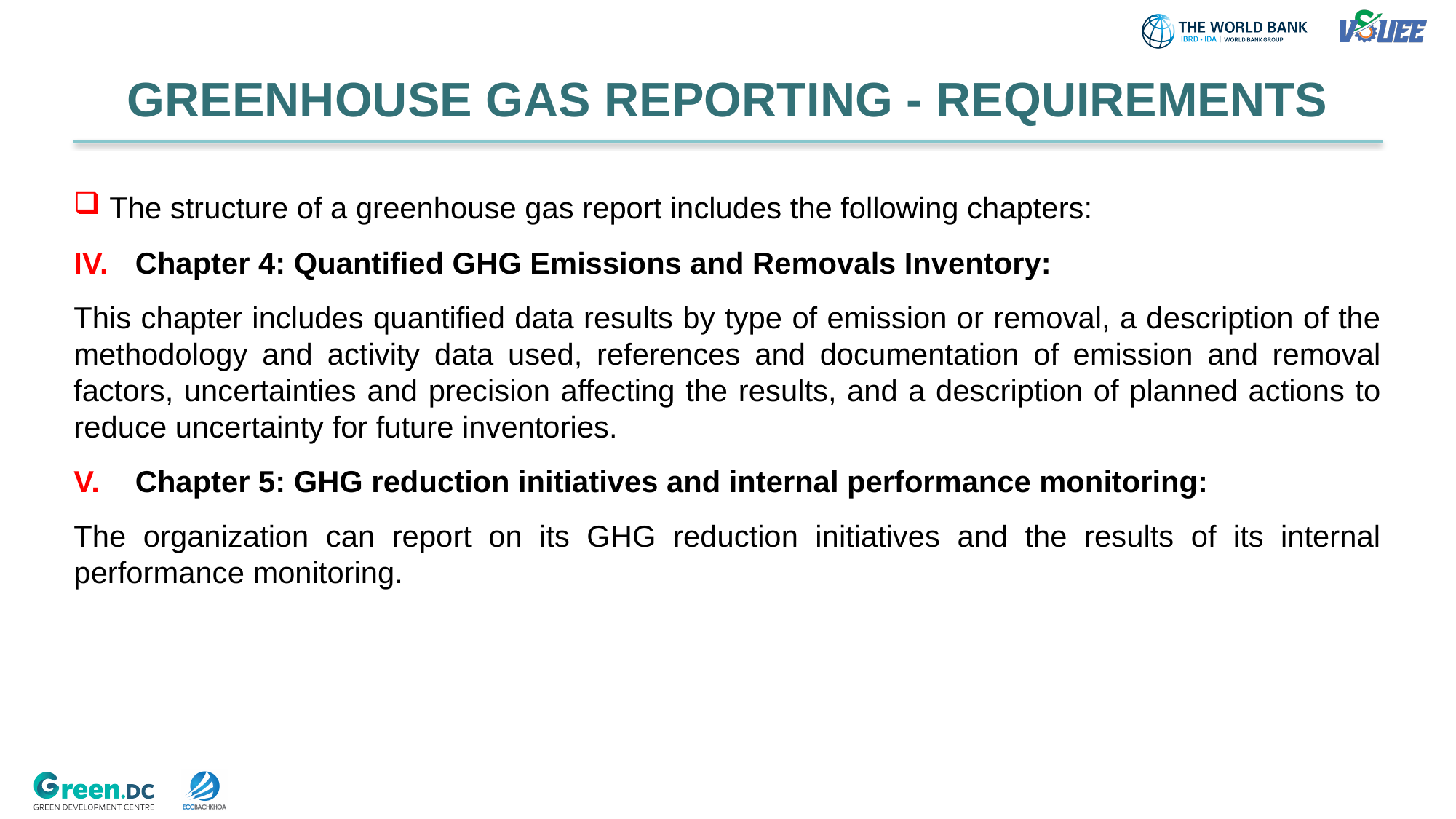

GREENHOUSE GAS REPORTING - REQUIREMENTS
 The structure of a greenhouse gas report includes the following chapters:
Chapter 4: Quantified GHG Emissions and Removals Inventory:
This chapter includes quantified data results by type of emission or removal, a description of the methodology and activity data used, references and documentation of emission and removal factors, uncertainties and precision affecting the results, and a description of planned actions to reduce uncertainty for future inventories.
Chapter 5: GHG reduction initiatives and internal performance monitoring:
The organization can report on its GHG reduction initiatives and the results of its internal performance monitoring.